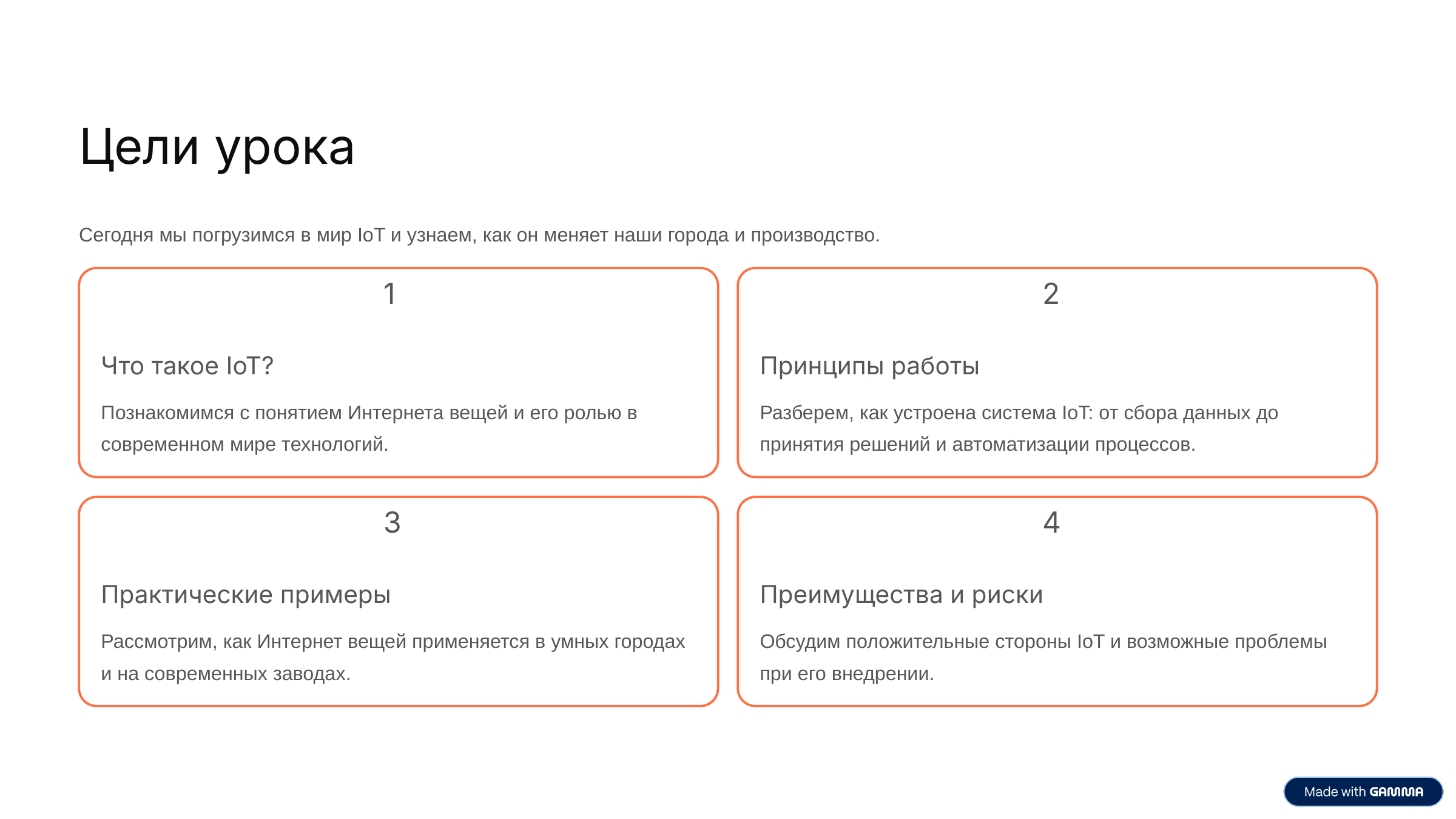

Цели урока
Сегодня мы погрузимся в мир IoT и узнаем, как он меняет наши города и производство.

1
2
Что такое IoT?
Принципы работы
Познакомимся с понятием Интернета вещей и его ролью в современном мире технологий.
Разберем, как устроена система IoT: от сбора данных до принятия решений и автоматизации процессов.

3
4
Практические примеры
Преимущества и риски
Рассмотрим, как Интернет вещей применяется в умных городах и на современных заводах.
Обсудим положительные стороны IoT и возможные проблемы при его внедрении.